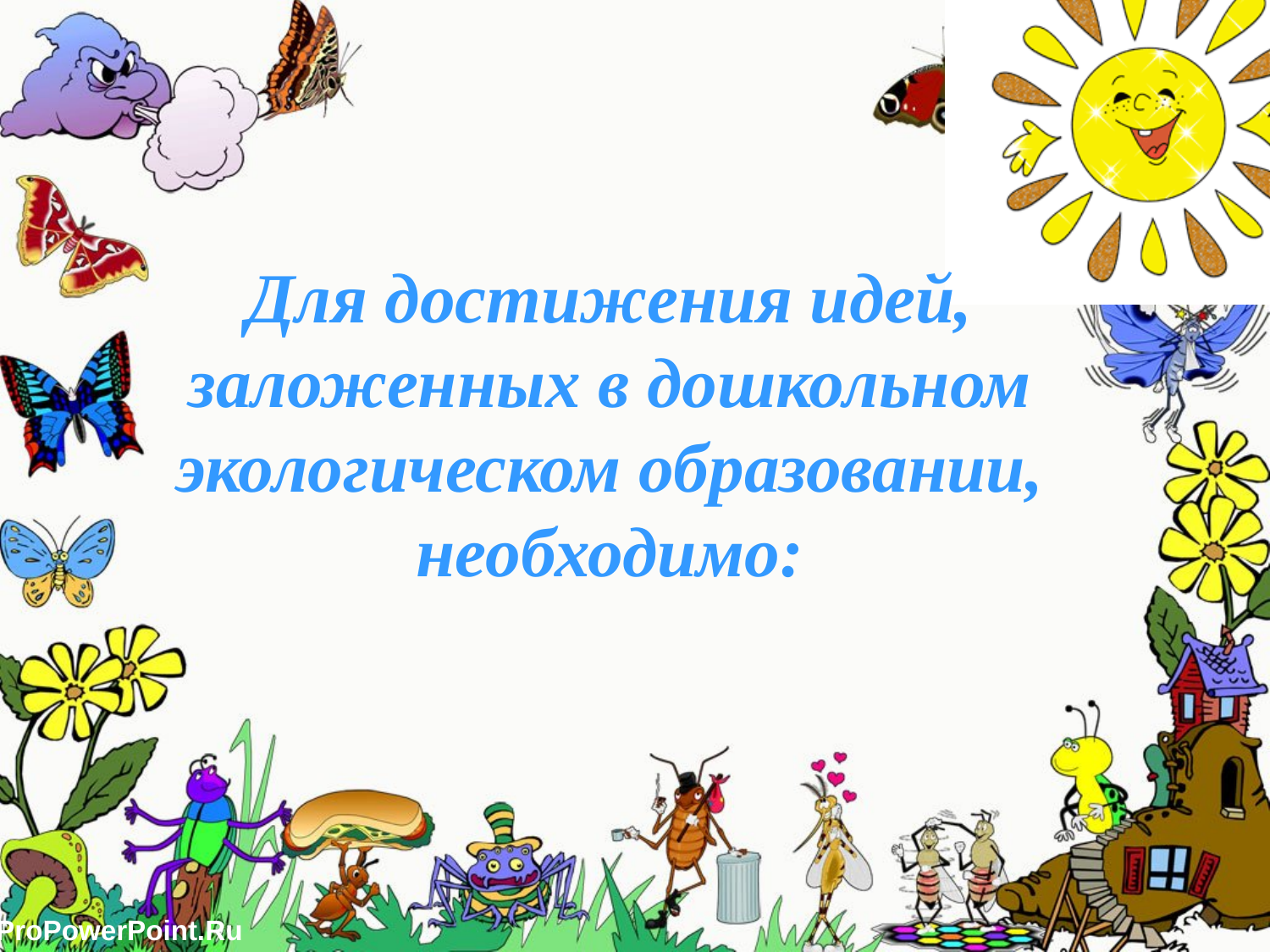

Для достижения идей, заложенных в дошкольном экологическом образовании, необходимо: